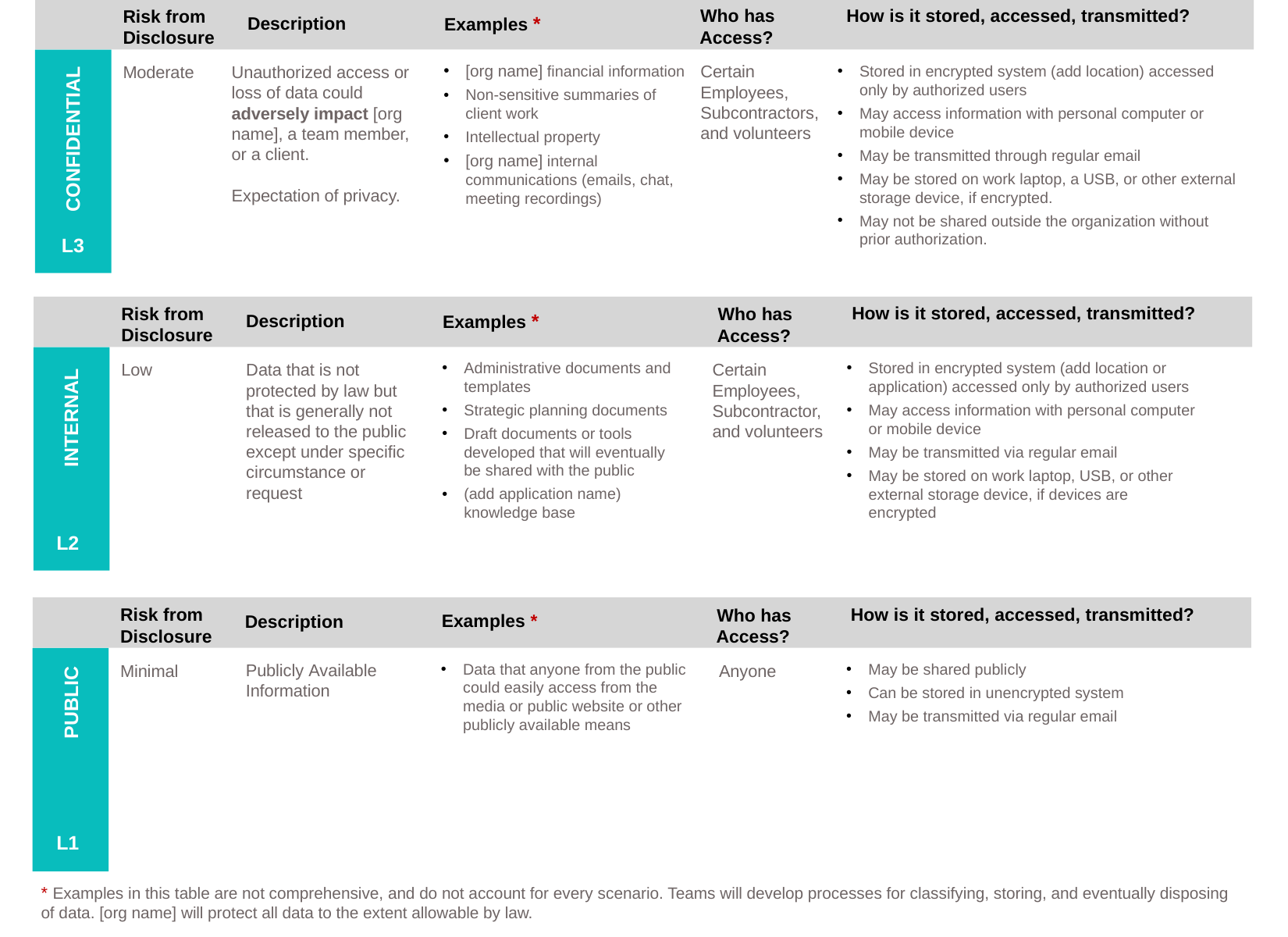

Who has
 Access?
How is it stored, accessed, transmitted?

Risk from Disclosure
Examples *
Description

[org name] financial information
Non-sensitive summaries of client work
Intellectual property
[org name] internal communications (emails, chat, meeting recordings)

Certain Employees, Subcontractors, and volunteers
Stored in encrypted system (add location) accessed only by authorized users
May access information with personal computer or mobile device
May be transmitted through regular email
May be stored on work laptop, a USB, or other external storage device, if encrypted.
May not be shared outside the organization without prior authorization.

Unauthorized access or loss of data could adversely impact [org name], a team member, or a client.
Expectation of privacy.
Moderate
 CONFIDENTIAL
L3
 Who has
 Access?
How is it stored, accessed, transmitted?

Risk from Disclosure
Examples *
Description

Administrative documents and templates
Strategic planning documents
Draft documents or tools developed that will eventually be shared with the public
(add application name) knowledge base
Stored in encrypted system (add location or application) accessed only by authorized users
May access information with personal computer or mobile device
May be transmitted via regular email
May be stored on work laptop, USB, or other external storage device, if devices are encrypted

Certain Employees, Subcontractor, and volunteers
Data that is not protected by law but that is generally not released to the public except under specific circumstance or request
Low
   INTERNAL
L2
 Who has
 Access?
How is it stored, accessed, transmitted?

Risk from Disclosure
Examples *
Description

Data that anyone from the public could easily access from the media or public website or other publicly available means
May be shared publicly
Can be stored in unencrypted system
May be transmitted via regular email

Publicly Available
Information
Minimal
Anyone
PUBLIC
L1
* Examples in this table are not comprehensive, and do not account for every scenario. Teams will develop processes for classifying, storing, and eventually disposing of data. [org name] will protect all data to the extent allowable by law.